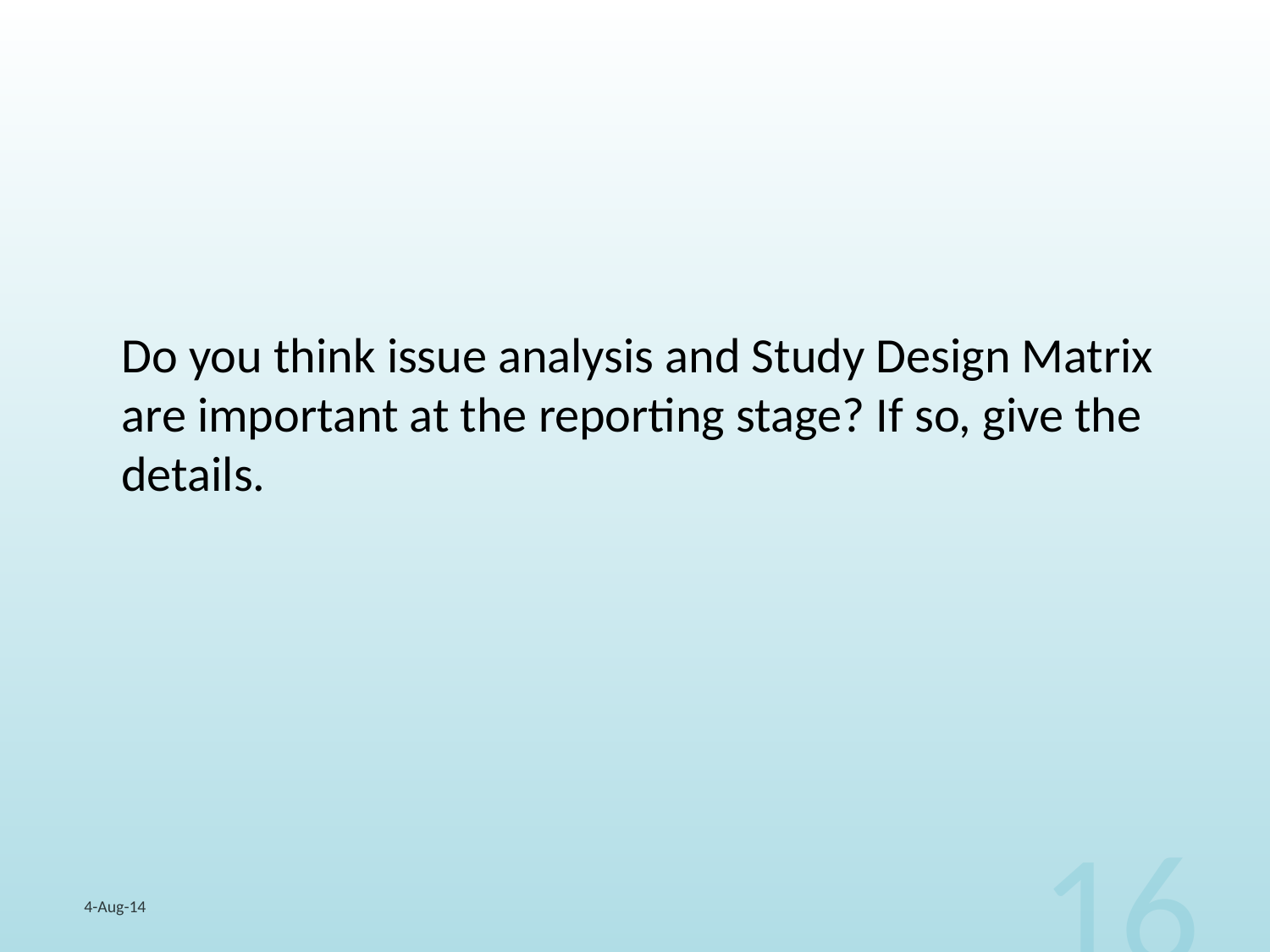

Do you think issue analysis and Study Design Matrix are important at the reporting stage? If so, give the details.
16
4-Aug-14